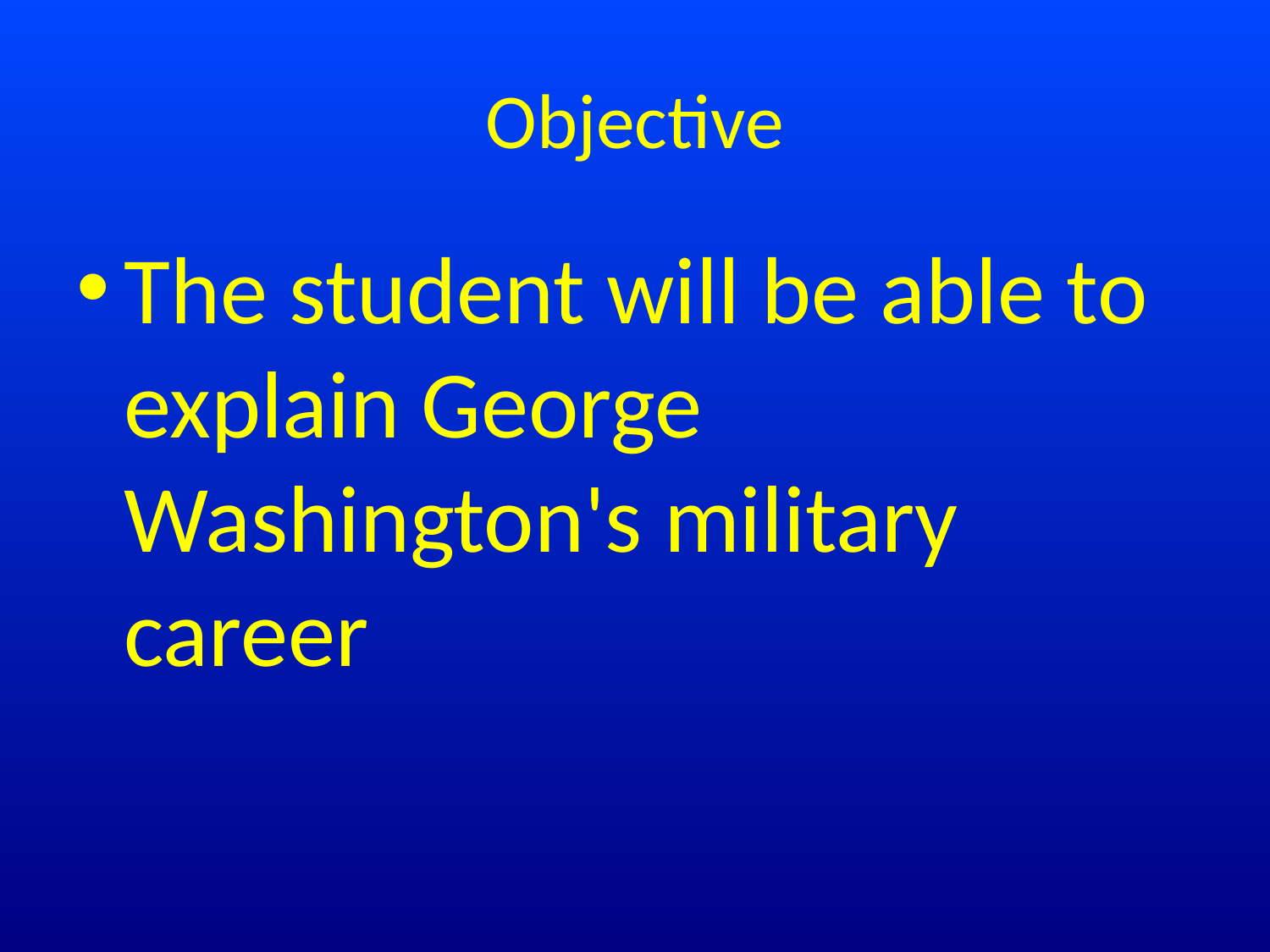

# Objective
The student will be able to explain George Washington's military career